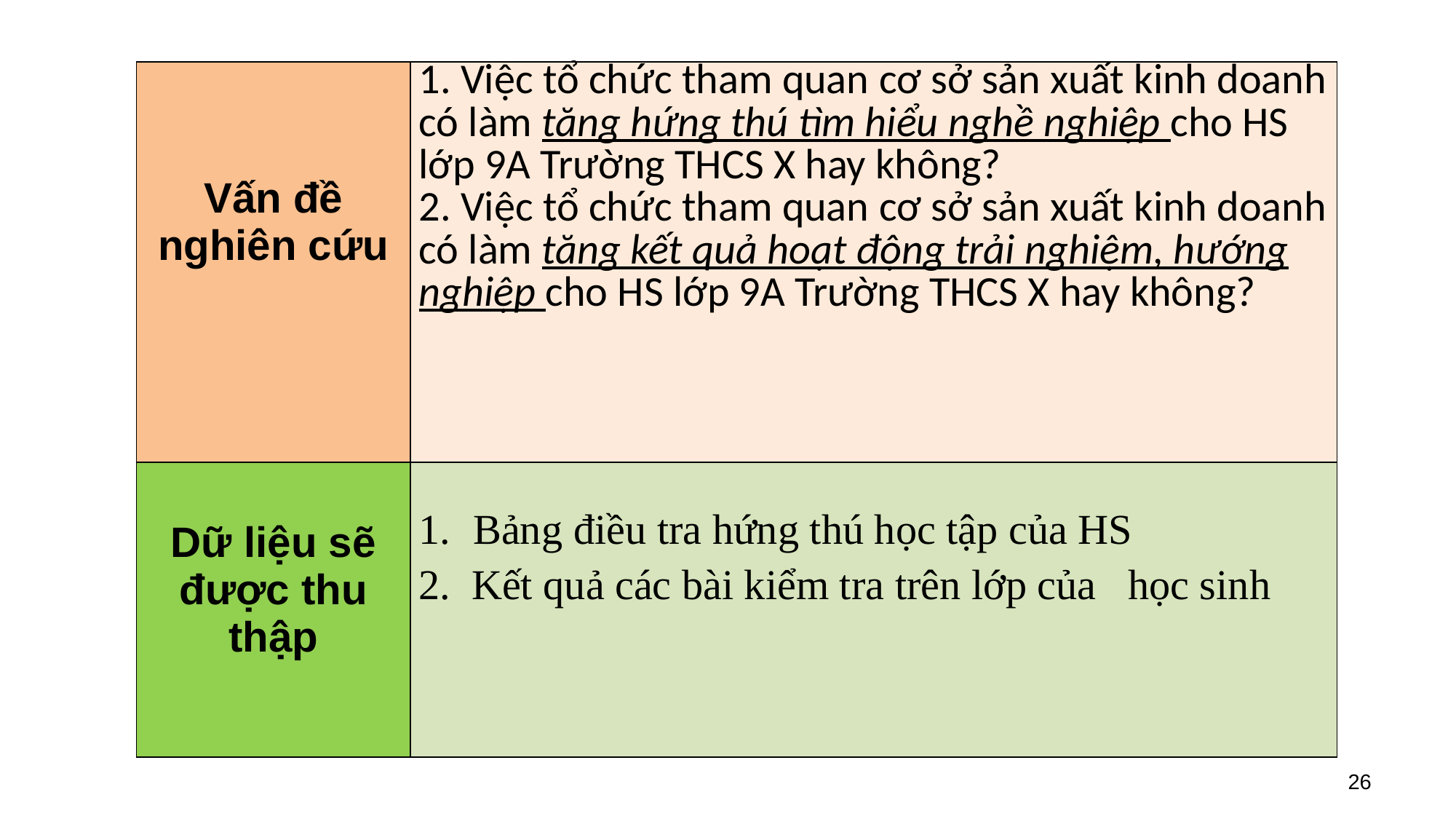

| Vấn đề nghiên cứu | 1. Việc tổ chức tham quan cơ sở sản xuất kinh doanh có làm tăng hứng thú tìm hiểu nghề nghiệp cho HS lớp 9A Trường THCS X hay không? 2. Việc tổ chức tham quan cơ sở sản xuất kinh doanh có làm tăng kết quả hoạt động trải nghiệm, hướng nghiệp cho HS lớp 9A Trường THCS X hay không? |
| --- | --- |
| Dữ liệu sẽ được thu thập | Bảng điều tra hứng thú học tập của HS 2. Kết quả các bài kiểm tra trên lớp của học sinh |
26